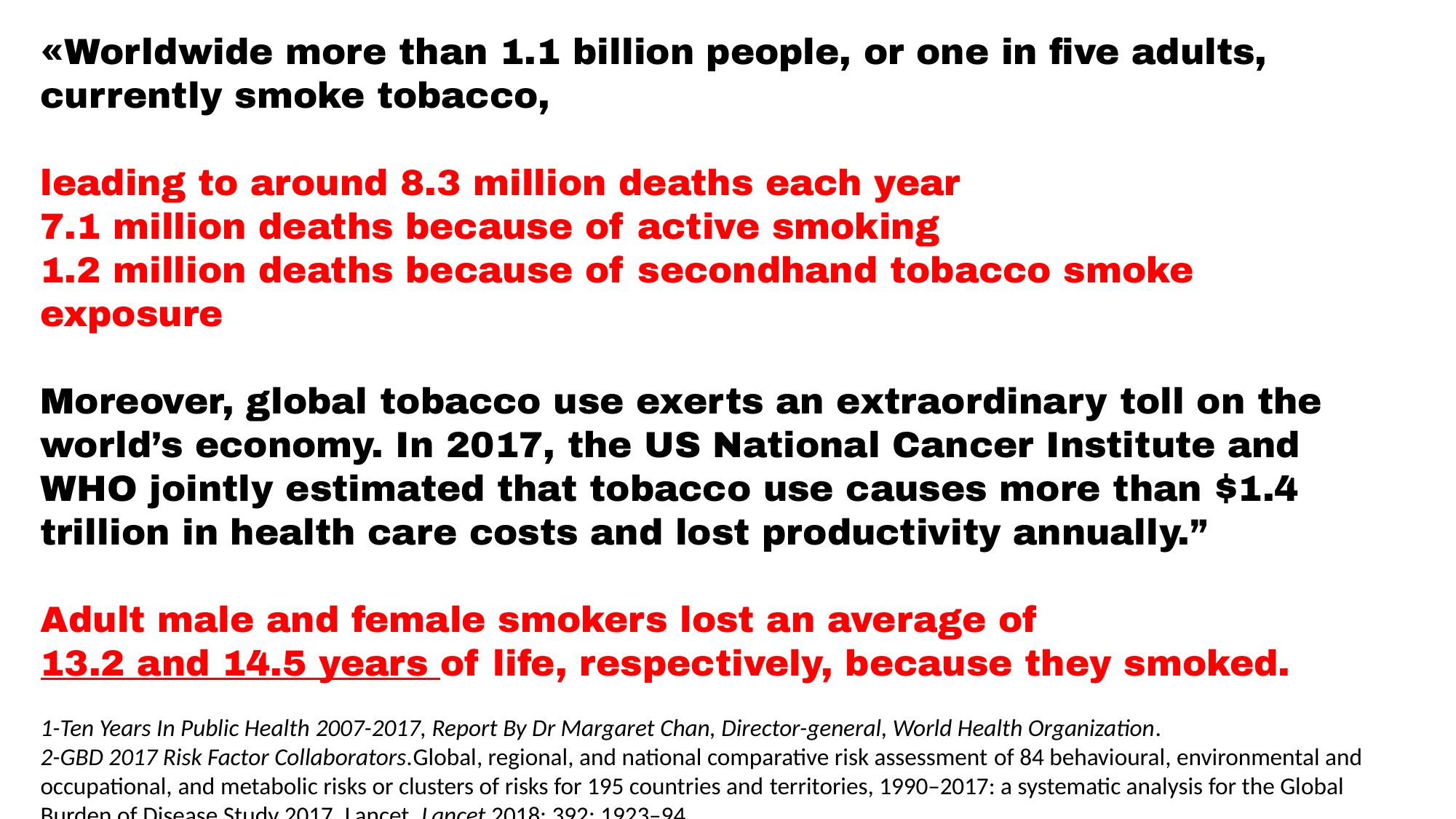

«Worldwide more than 1.1 billion people, or one in five adults, currently smoke tobacco,

leading to around 8.3 million deaths each year
7.1 million deaths because of active smoking
1.2 million deaths because of secondhand tobacco smoke exposure

Moreover, global tobacco use exerts an extraordinary toll on the world’s economy. In 2017, the US National Cancer Institute and WHO jointly estimated that tobacco use causes more than $1.4 trillion in health care costs and lost productivity annually.”

Adult male and female smokers lost an average of
13.2 and 14.5 years of life, respectively, because they smoked.

1-Ten Years In Public Health 2007-2017, Report By Dr Margaret Chan, Director-general, World Health Organization.
2-GBD 2017 Risk Factor Collaborators.Global, regional, and national comparative risk assessment of 84 behavioural, environmental and occupational, and metabolic risks or clusters of risks for 195 countries and territories, 1990–2017: a systematic analysis for the Global
Burden of Disease Study 2017. Lancet. Lancet 2018; 392: 1923–94
3. Fellows JL et al. Annual Smoking-Attributable Mortality, Years of Potential Life Lost, and Economic Costs --- United States, 1995—1999. MMWR, April 12, 2002 / 51(14);300-3

Türkiye: ?  (akciğer kanseri ölümleri yağmur gibi yağıyor) 25000/yıl